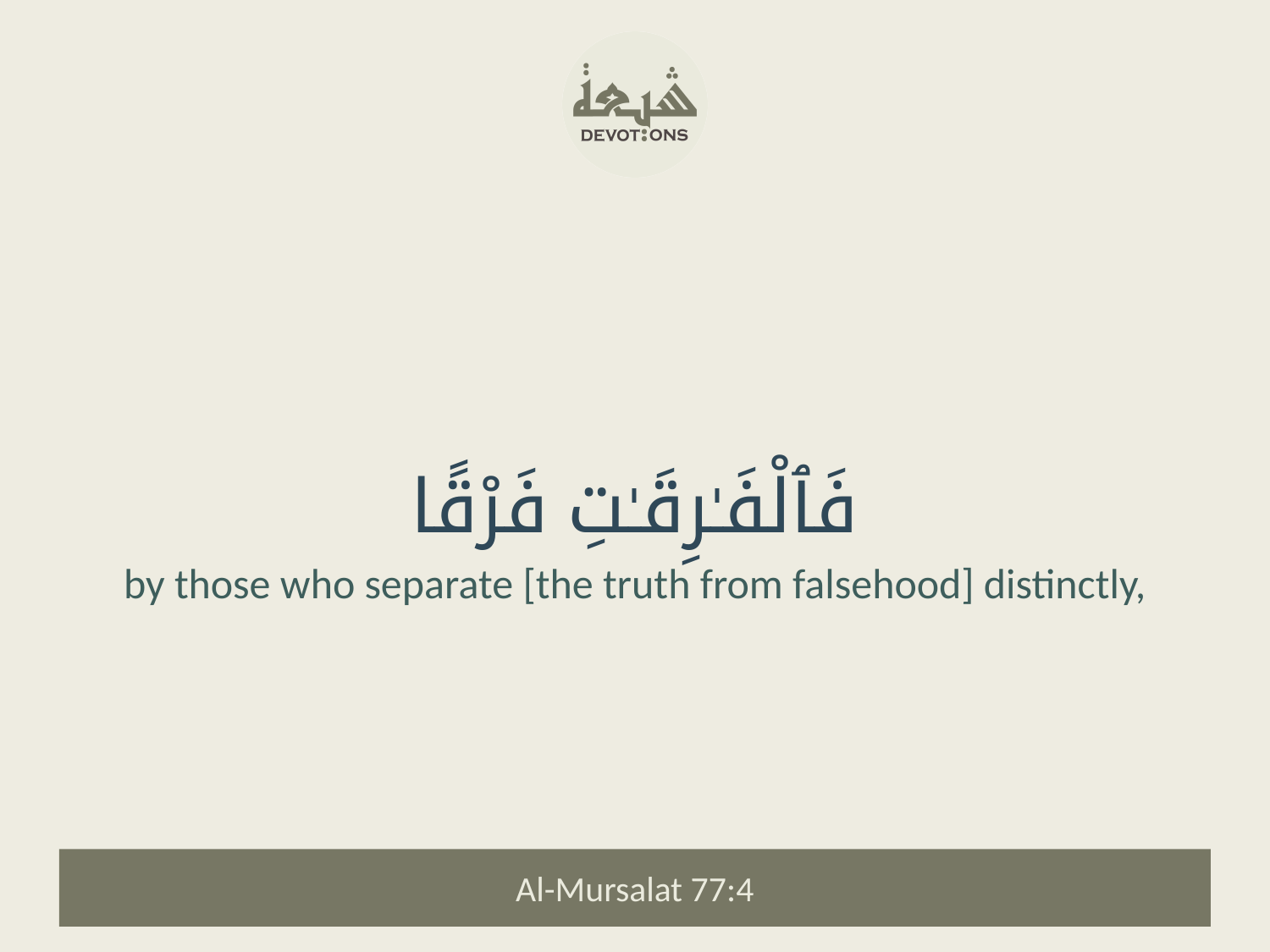

فَٱلْفَـٰرِقَـٰتِ فَرْقًا
by those who separate [the truth from falsehood] distinctly,
Al-Mursalat 77:4